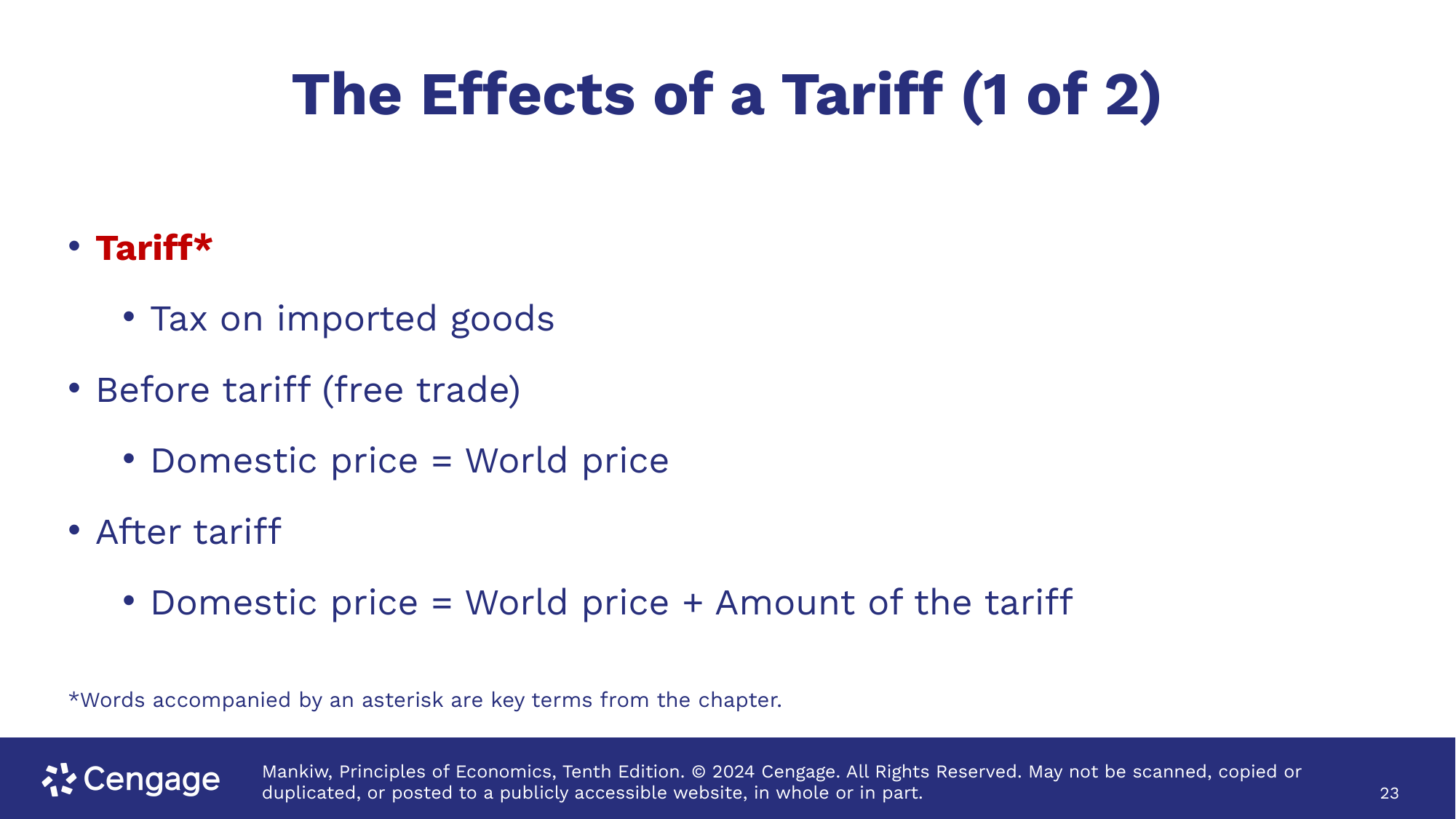

# The Effects of a Tariff (1 of 2)
Tariff*
Tax on imported goods
Before tariff (free trade)
Domestic price = World price
After tariff
Domestic price = World price + Amount of the tariff
*Words accompanied by an asterisk are key terms from the chapter.